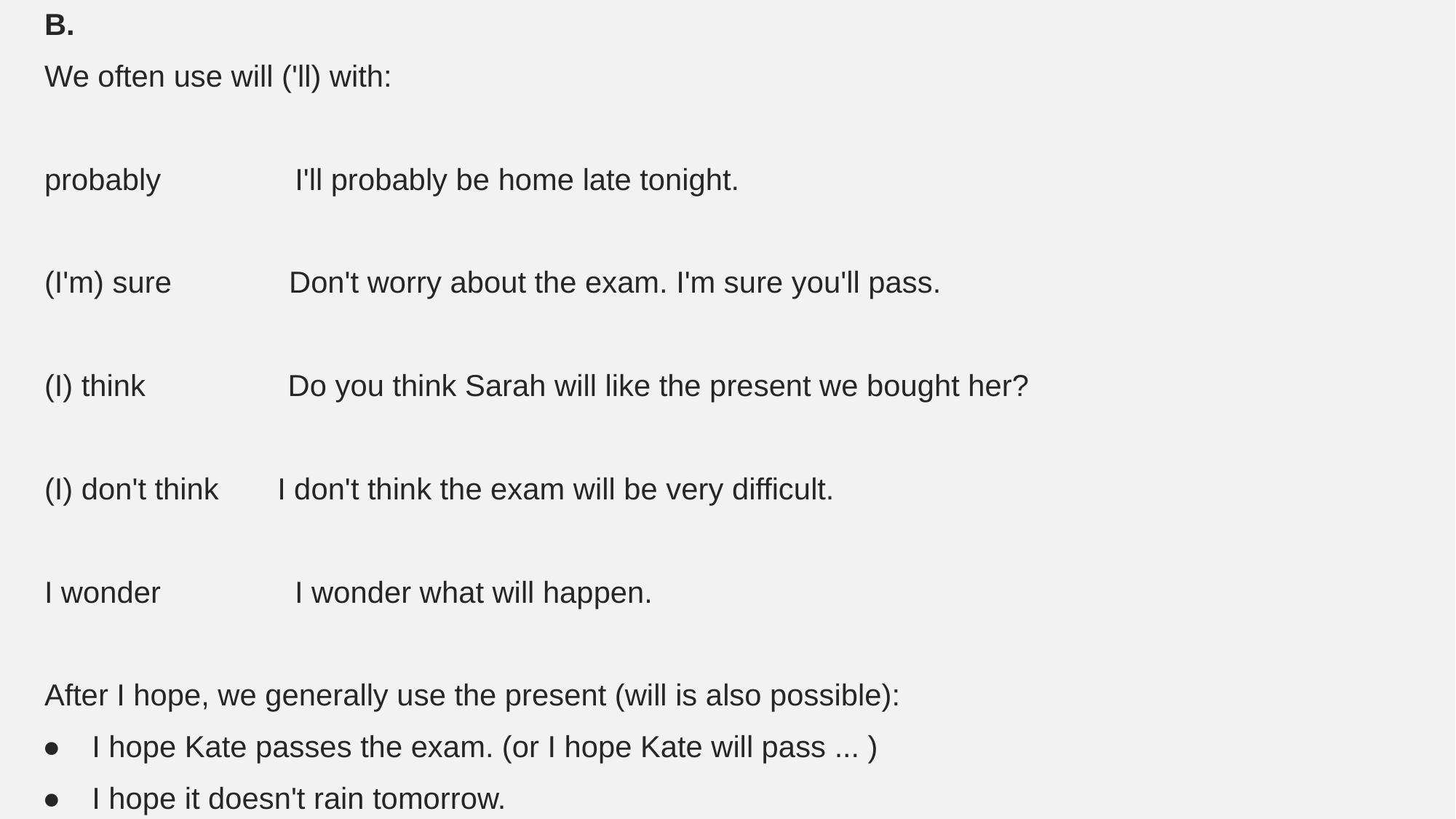

#
B.
We often use will ('ll) with:

probably                I'll probably be home late tonight.

(I'm) sure              Don't worry about the exam. I'm sure you'll pass.

(I) think                 Do you think Sarah will like the present we bought her?

(I) don't think       I don't think the exam will be very difficult.

I wonder                I wonder what will happen.

After I hope, we generally use the present (will is also possible):
⦁    I hope Kate passes the exam. (or I hope Kate will pass ... )
⦁    I hope it doesn't rain tomorrow.